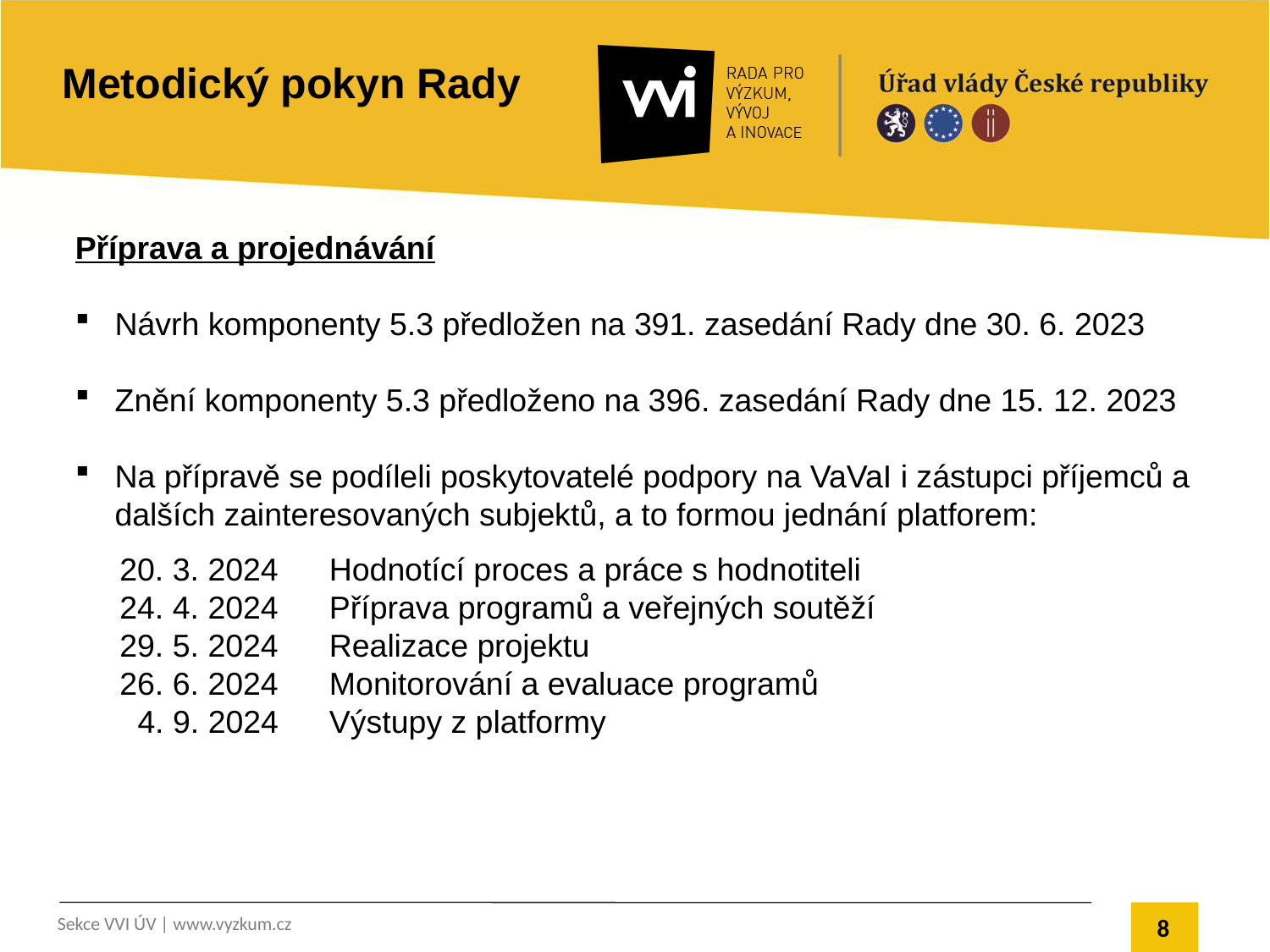

Metodický pokyn Rady
# Příprava a projednávání

Návrh komponenty 5.3 předložen na 391. zasedání Rady dne 30. 6. 2023

Znění komponenty 5.3 předloženo na 396. zasedání Rady dne 15. 12. 2023

Na přípravě se podíleli poskytovatelé podpory na VaVaI i zástupci příjemců a dalších zainteresovaných subjektů, a to formou jednání platforem:

     20. 3. 2024	Hodnotící proces a práce s hodnotiteli
     24. 4. 2024	Příprava programů a veřejných soutěží
     29. 5. 2024	Realizace projektu
     26. 6. 2024	Monitorování a evaluace programů
       4. 9. 2024	Výstupy z platformy

8
Sekce VVI ÚV | www.vyzkum.cz